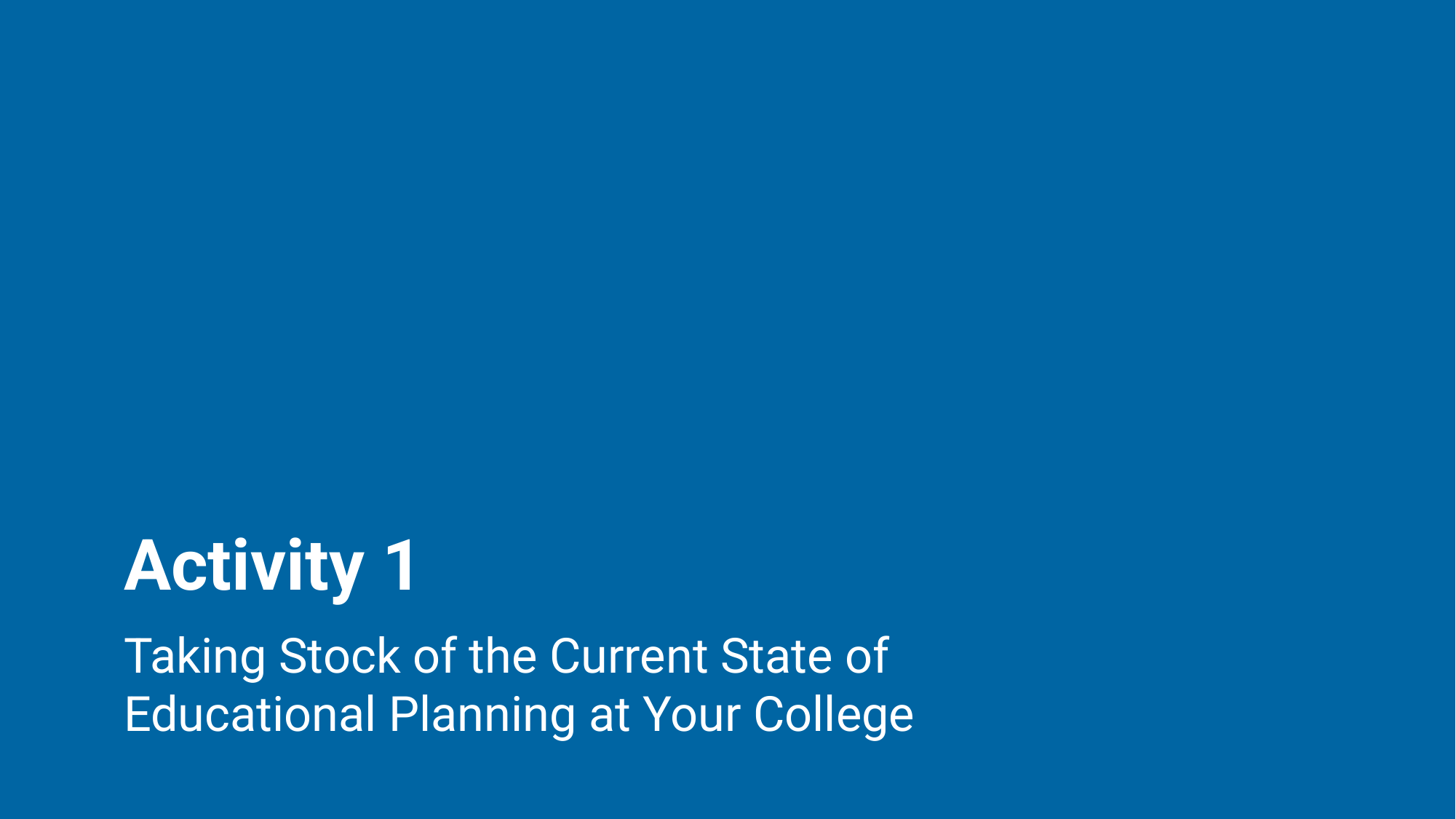

# Activity 1
Taking Stock of the Current State of Educational Planning at Your College